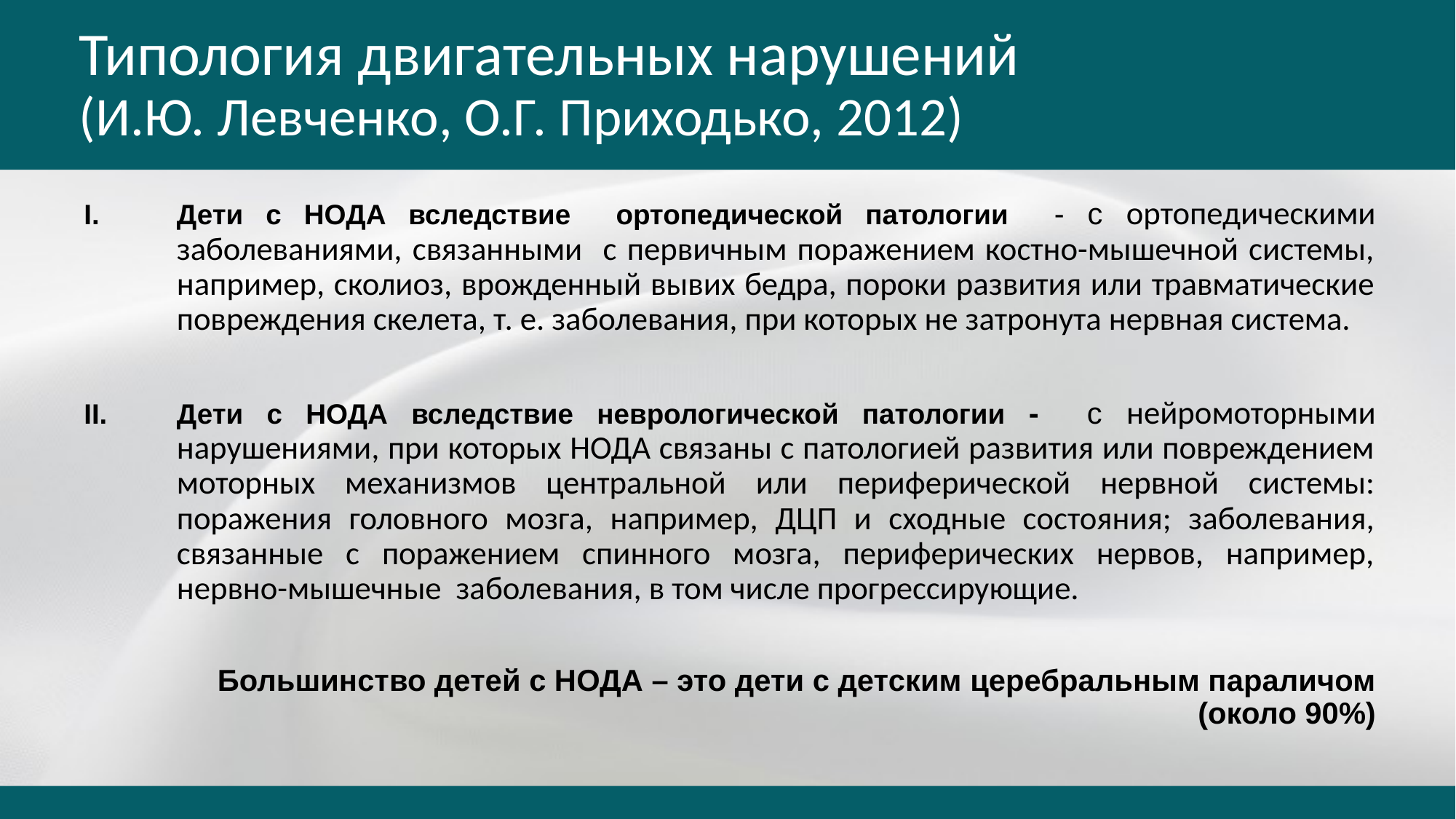

# Типология двигательных нарушений (И.Ю. Левченко, О.Г. Приходько, 2012)
Дети с НОДА вследствие  ортопедической патологии  - с ортопедическими заболеваниями, связанными  с первичным поражением костно-мышечной системы, например, сколиоз, врожденный вывих бедра, пороки развития или травматические повреждения скелета, т. е. заболевания, при которых не затронута нервная система.

Дети с НОДА вследствие неврологической патологии -  с нейромоторными нарушениями, при которых НОДА связаны с патологией развития или повреждением моторных механизмов центральной или периферической нервной системы: поражения головного мозга, например, ДЦП и сходные состояния; заболевания, связанные с поражением спинного мозга, периферических нервов, например, нервно-мышечные  заболевания, в том числе прогрессирующие.

			Большинство детей с НОДА – это дети с детским церебральным параличом (около 90%)